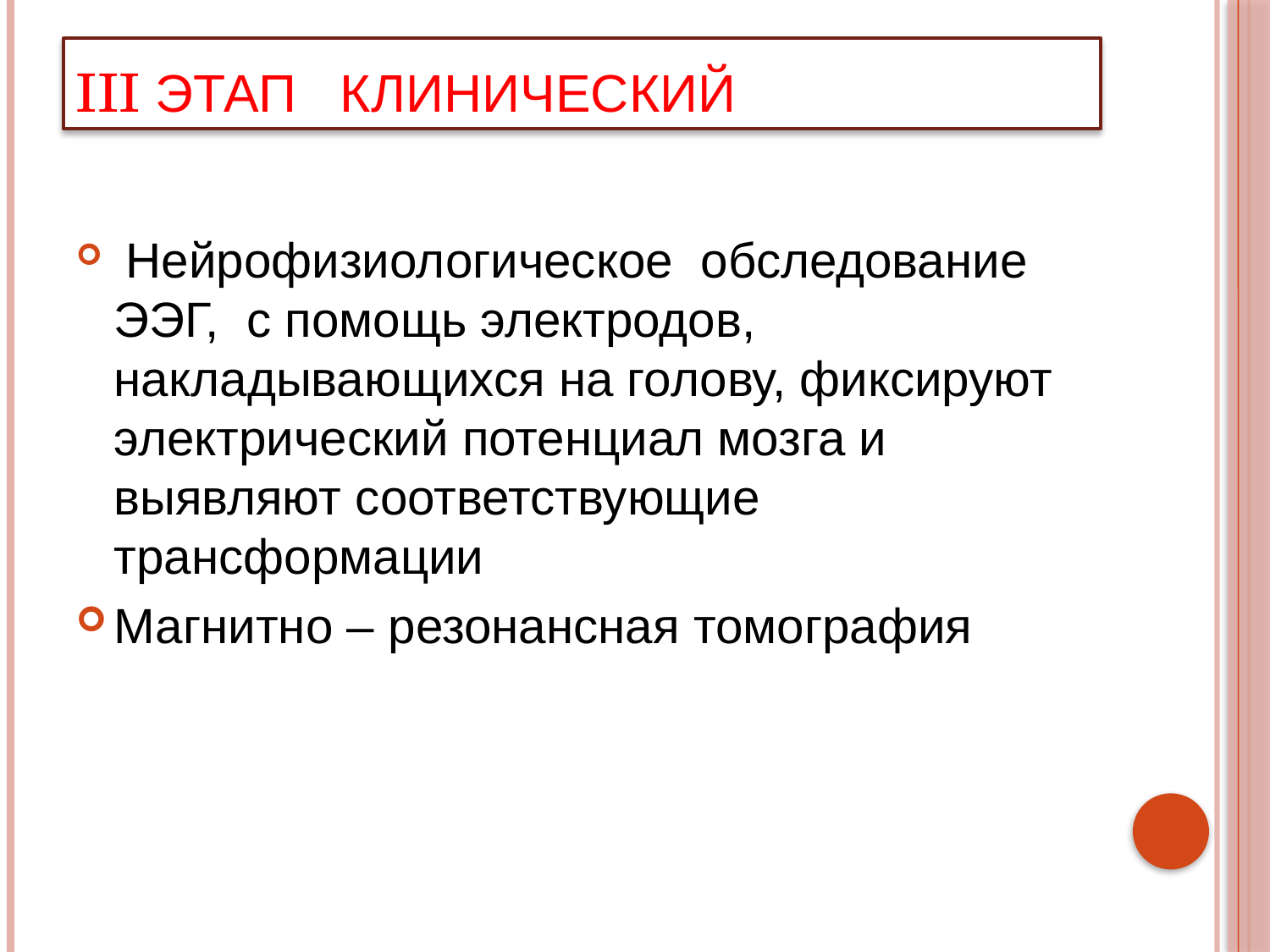

# III этап   Клинический
 Нейрофизиологическое  обследование  ЭЭГ,  с помощь электродов,  накладывающихся на голову, фиксируют электрический потенциал мозга и выявляют соответствующие трансформации
Магнитно – резонансная томография